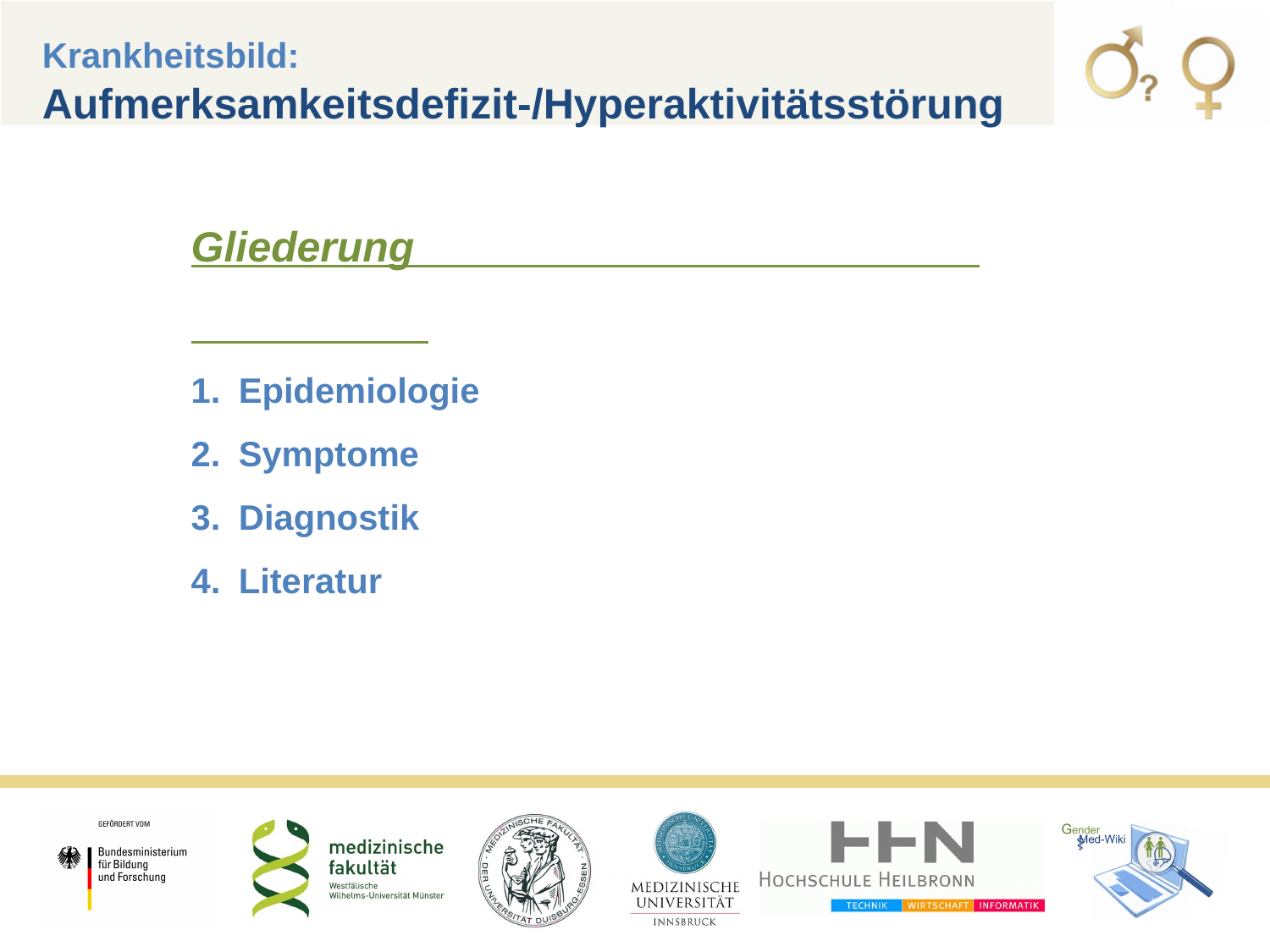

Krankheitsbild:
Aufmerksamkeitsdefizit-/Hyperaktivitätsstörung
Gliederung _________________
Epidemiologie
Symptome
Diagnostik
Literatur